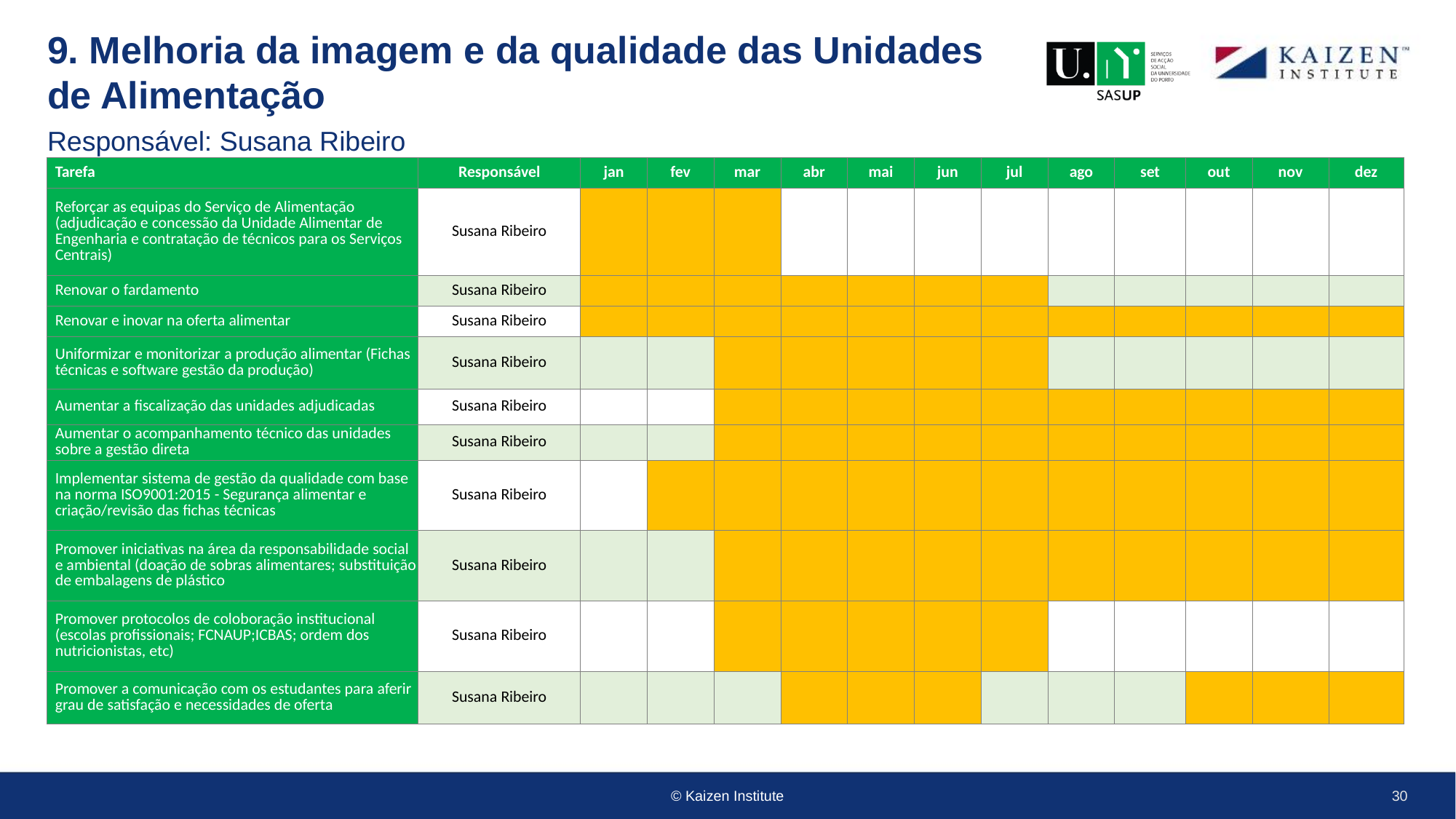

# 9. Melhoria da imagem e da qualidade das Unidades de Alimentação
Responsável: Susana Ribeiro
| Tarefa | Responsável | jan | fev | mar | abr | mai | jun | jul | ago | set | out | nov | dez |
| --- | --- | --- | --- | --- | --- | --- | --- | --- | --- | --- | --- | --- | --- |
| Reforçar as equipas do Serviço de Alimentação (adjudicação e concessão da Unidade Alimentar de Engenharia e contratação de técnicos para os Serviços Centrais) | Susana Ribeiro |  |  |  |  |  |  |  |  |  |  |  |  |
| Renovar o fardamento | Susana Ribeiro |  |  |  |  |  |  |  |  |  |  |  |  |
| Renovar e inovar na oferta alimentar | Susana Ribeiro |  |  |  |  |  |  |  |  |  |  |  |  |
| Uniformizar e monitorizar a produção alimentar (Fichas técnicas e software gestão da produção) | Susana Ribeiro |  |  |  |  |  |  |  |  |  |  |  |  |
| Aumentar a fiscalização das unidades adjudicadas | Susana Ribeiro |  |  |  |  |  |  |  |  |  |  |  |  |
| Aumentar o acompanhamento técnico das unidades sobre a gestão direta | Susana Ribeiro |  |  |  |  |  |  |  |  |  |  |  |  |
| Implementar sistema de gestão da qualidade com base na norma ISO9001:2015 - Segurança alimentar e criação/revisão das fichas técnicas | Susana Ribeiro |  |  |  |  |  |  |  |  |  |  |  |  |
| Promover iniciativas na área da responsabilidade social e ambiental (doação de sobras alimentares; substituição de embalagens de plástico | Susana Ribeiro |  |  |  |  |  |  |  |  |  |  |  |  |
| Promover protocolos de coloboração institucional (escolas profissionais; FCNAUP;ICBAS; ordem dos nutricionistas, etc) | Susana Ribeiro |  |  |  |  |  |  |  |  |  |  |  |  |
| Promover a comunicação com os estudantes para aferir grau de satisfação e necessidades de oferta | Susana Ribeiro |  |  |  |  |  |  |  |  |  |  |  |  |